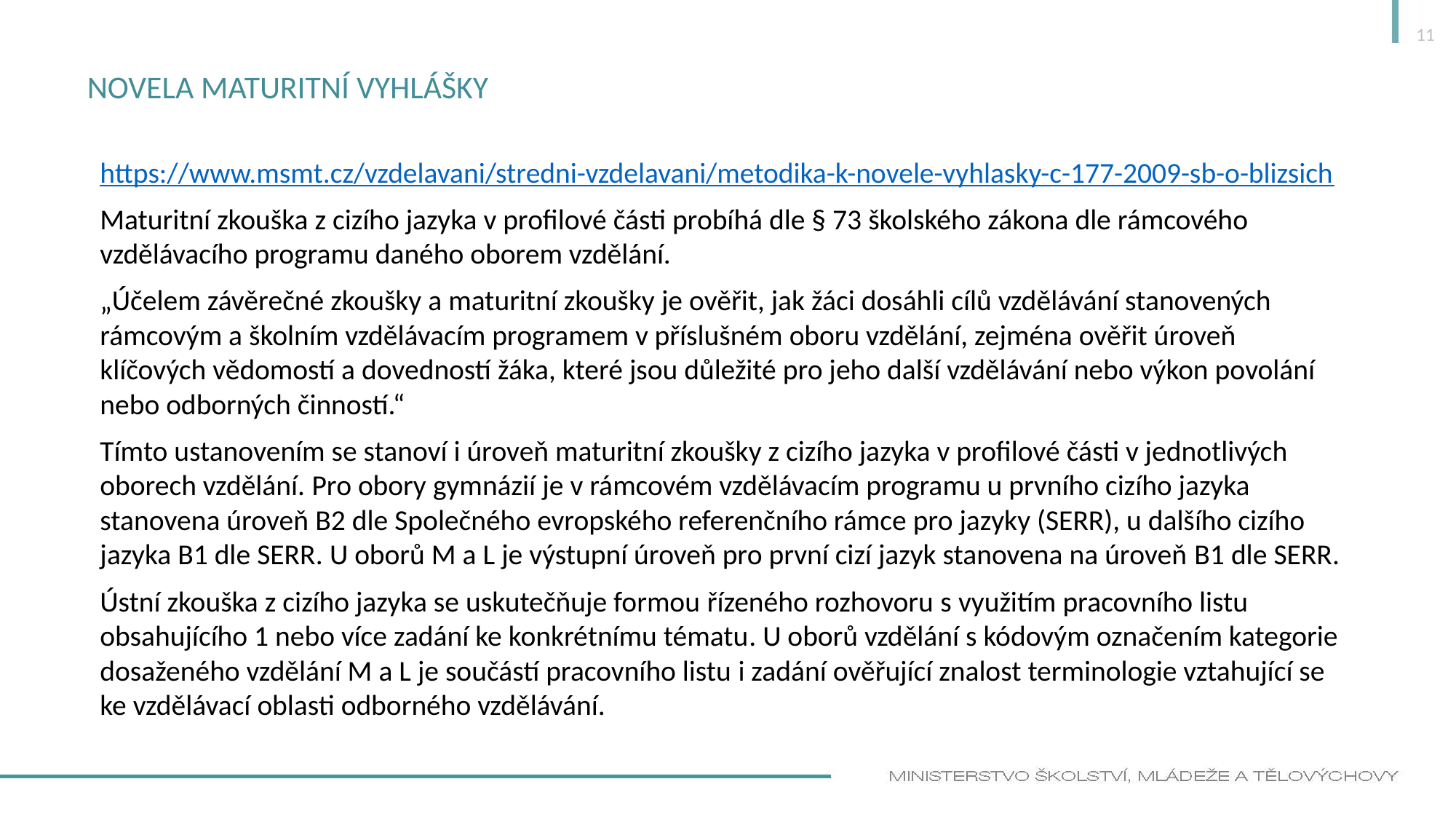

11
# Novela maturitní vyhlášky
https://www.msmt.cz/vzdelavani/stredni-vzdelavani/metodika-k-novele-vyhlasky-c-177-2009-sb-o-blizsich
Maturitní zkouška z cizího jazyka v profilové části probíhá dle § 73 školského zákona dle rámcového vzdělávacího programu daného oborem vzdělání.
„Účelem závěrečné zkoušky a maturitní zkoušky je ověřit, jak žáci dosáhli cílů vzdělávání stanovených rámcovým a školním vzdělávacím programem v příslušném oboru vzdělání, zejména ověřit úroveň klíčových vědomostí a dovedností žáka, které jsou důležité pro jeho další vzdělávání nebo výkon povolání nebo odborných činností.“
Tímto ustanovením se stanoví i úroveň maturitní zkoušky z cizího jazyka v profilové části v jednotlivých oborech vzdělání. Pro obory gymnázií je v rámcovém vzdělávacím programu u prvního cizího jazyka stanovena úroveň B2 dle Společného evropského referenčního rámce pro jazyky (SERR), u dalšího cizího jazyka B1 dle SERR. U oborů M a L je výstupní úroveň pro první cizí jazyk stanovena na úroveň B1 dle SERR.
Ústní zkouška z cizího jazyka se uskutečňuje formou řízeného rozhovoru s využitím pracovního listu obsahujícího 1 nebo více zadání ke konkrétnímu tématu. U oborů vzdělání s kódovým označením kategorie dosaženého vzdělání M a L je součástí pracovního listu i zadání ověřující znalost terminologie vztahující se ke vzdělávací oblasti odborného vzdělávání.